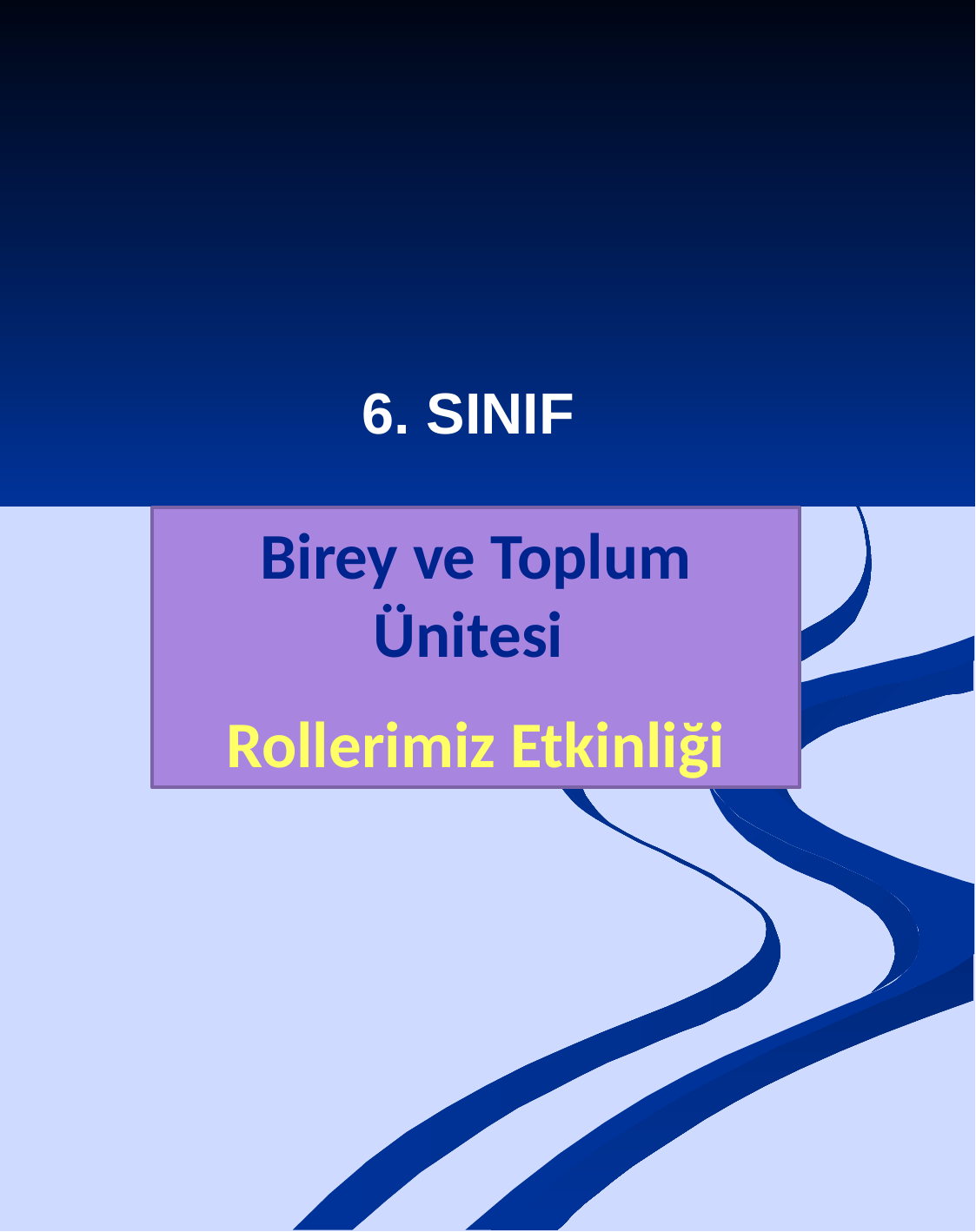

6. SINIF
Birey ve Toplum Ünitesi
Rollerimiz Etkinliği